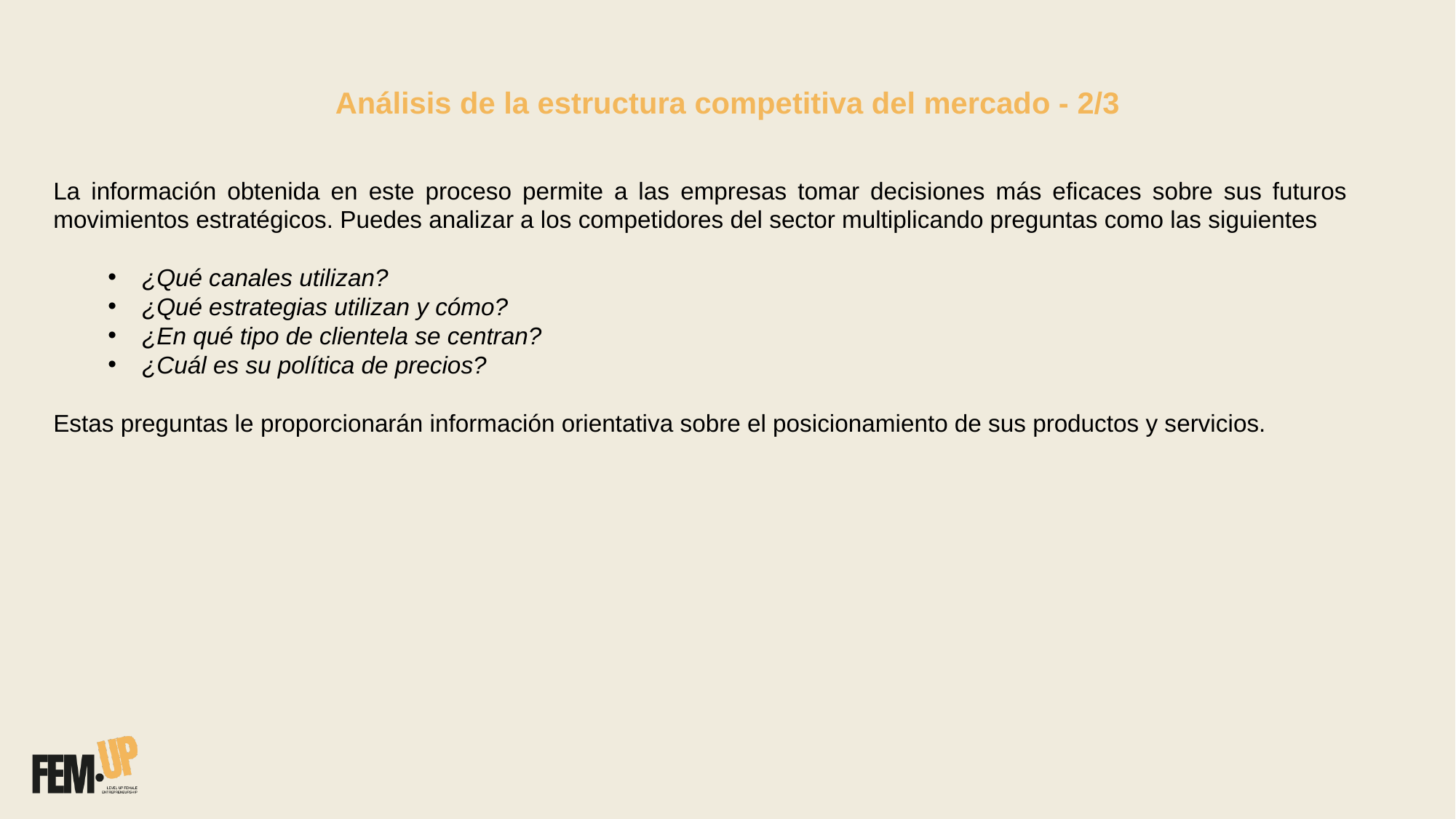

Análisis de la estructura competitiva del mercado - 2/3
La información obtenida en este proceso permite a las empresas tomar decisiones más eficaces sobre sus futuros movimientos estratégicos. Puedes analizar a los competidores del sector multiplicando preguntas como las siguientes

¿Qué canales utilizan?
¿Qué estrategias utilizan y cómo?
¿En qué tipo de clientela se centran?
¿Cuál es su política de precios?

​Estas preguntas le proporcionarán información orientativa sobre el posicionamiento de sus productos y servicios.​